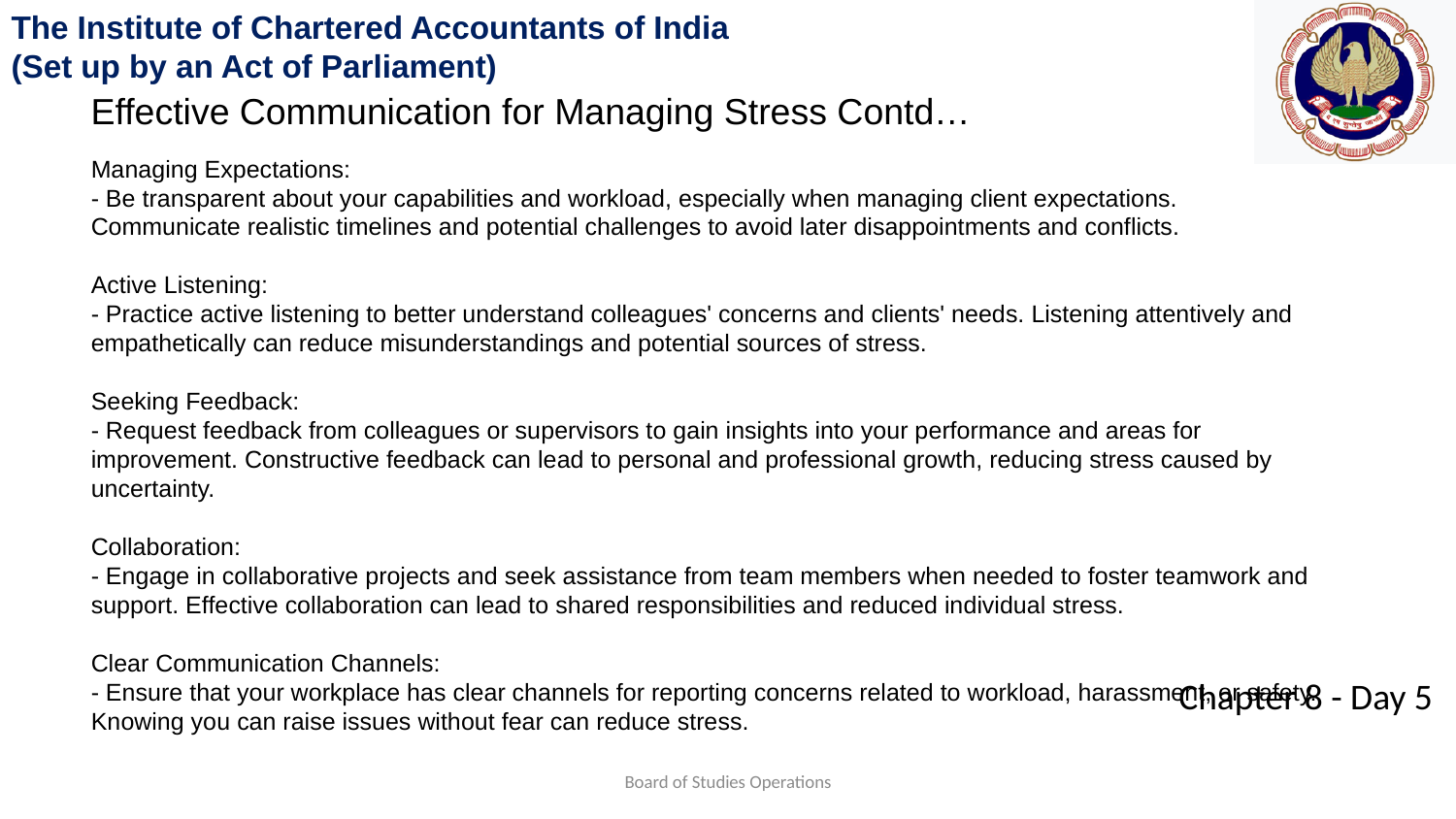

Effective Communication for Managing Stress Contd…
Managing Expectations:
- Be transparent about your capabilities and workload, especially when managing client expectations. Communicate realistic timelines and potential challenges to avoid later disappointments and conflicts.

Active Listening:
- Practice active listening to better understand colleagues' concerns and clients' needs. Listening attentively and empathetically can reduce misunderstandings and potential sources of stress.

Seeking Feedback:
- Request feedback from colleagues or supervisors to gain insights into your performance and areas for improvement. Constructive feedback can lead to personal and professional growth, reducing stress caused by uncertainty.

Collaboration:
- Engage in collaborative projects and seek assistance from team members when needed to foster teamwork and support. Effective collaboration can lead to shared responsibilities and reduced individual stress.

Clear Communication Channels:
- Ensure that your workplace has clear channels for reporting concerns related to workload, harassment, or safety. Knowing you can raise issues without fear can reduce stress.
Board of Studies Operations